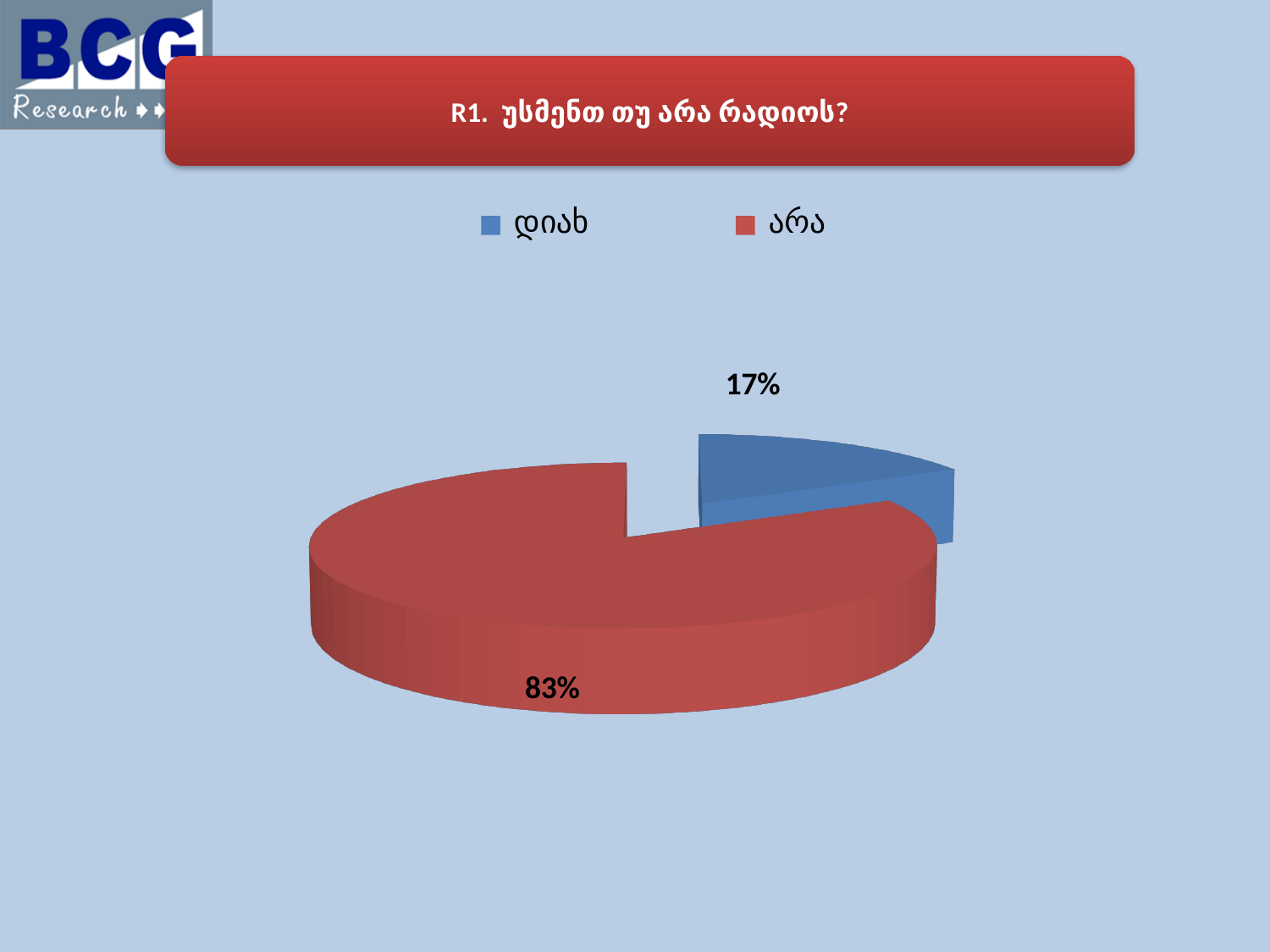

R1.  უსმენთ თუ არა რადიოს?

[unsupported chart]